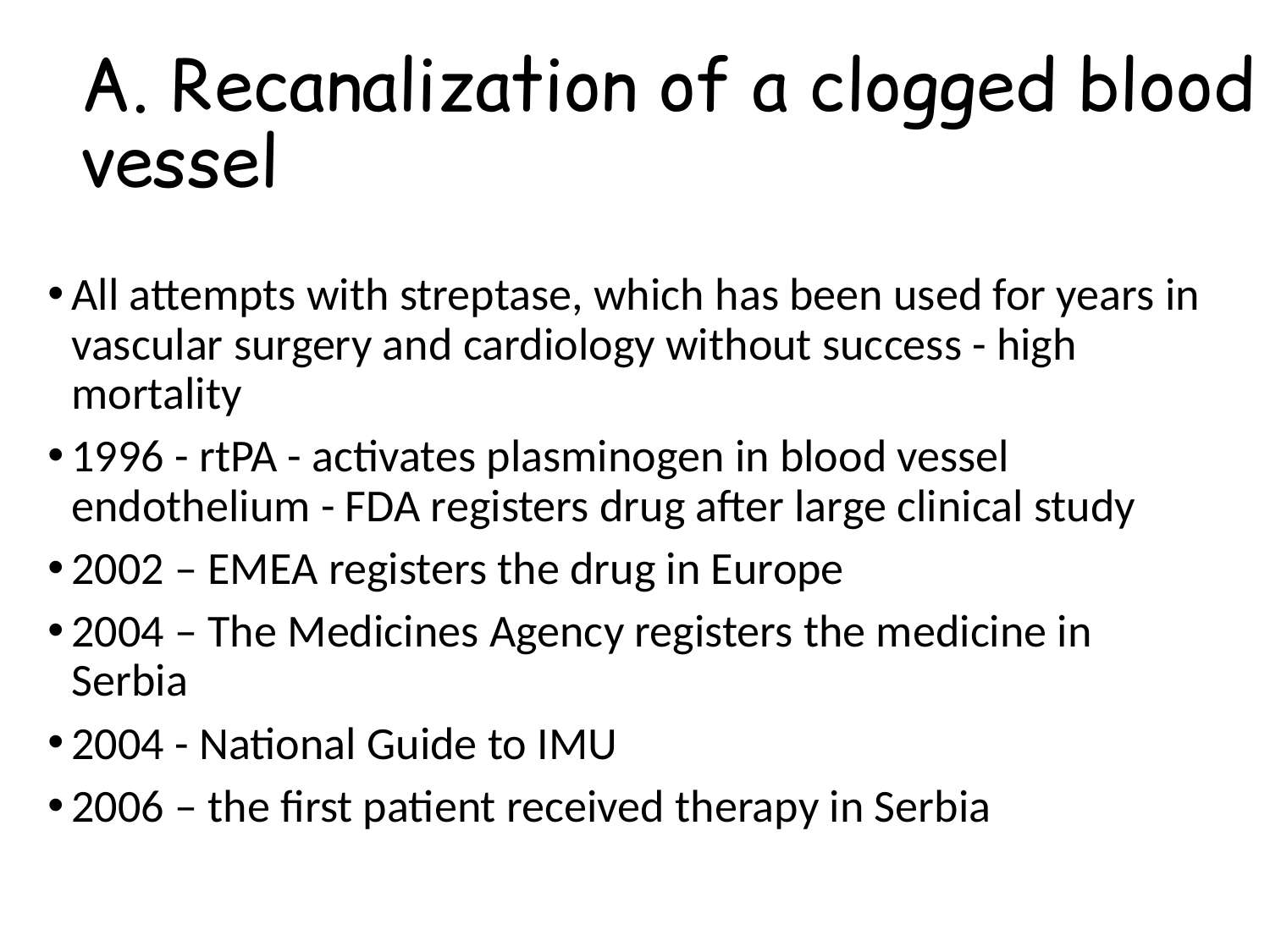

# A. Recanalization of a clogged blood vessel
All attempts with streptase, which has been used for years in vascular surgery and cardiology without success - high mortality
1996 - rtPA - activates plasminogen in blood vessel endothelium - FDA registers drug after large clinical study
2002 – EMEA registers the drug in Europe
2004 – The Medicines Agency registers the medicine in Serbia
2004 - National Guide to IMU
2006 – the first patient received therapy in Serbia